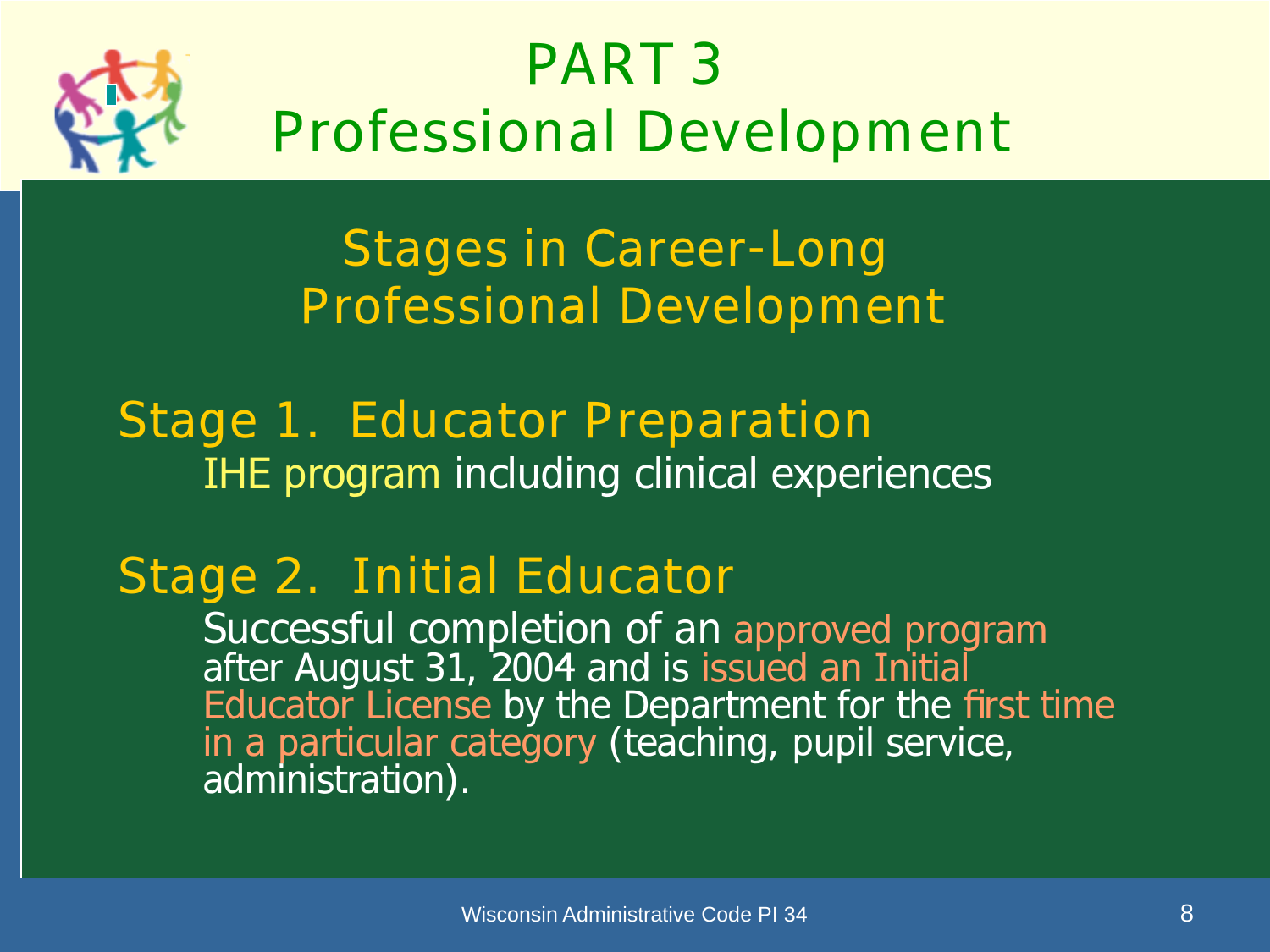

# PART 3 Professional Development

Stages in Career-Long
Professional Development

Stage 1.  Educator Preparation
	IHE program including clinical experiences

Stage 2.  Initial Educator
	Successful completion of an approved program after August 31, 2004 and is issued an Initial Educator License by the Department for the first time in a particular category (teaching, pupil service, administration).

Wisconsin Administrative Code PI 34
8